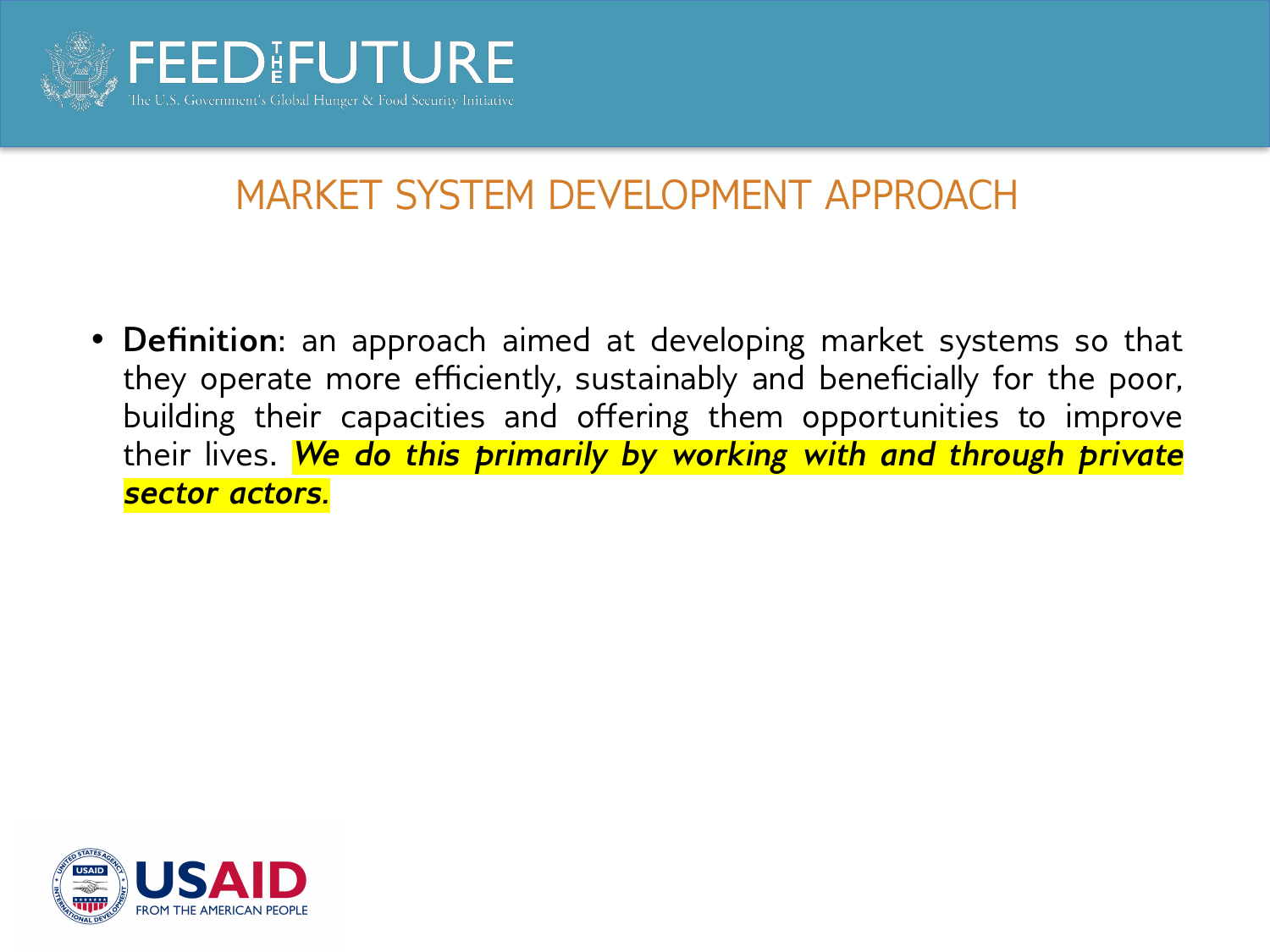

# Market System Development Approach
Definition: an approach aimed at developing market systems so that they operate more efficiently, sustainably and beneficially for the poor, building their capacities and offering them opportunities to improve their lives. We do this primarily by working with and through private sector actors.